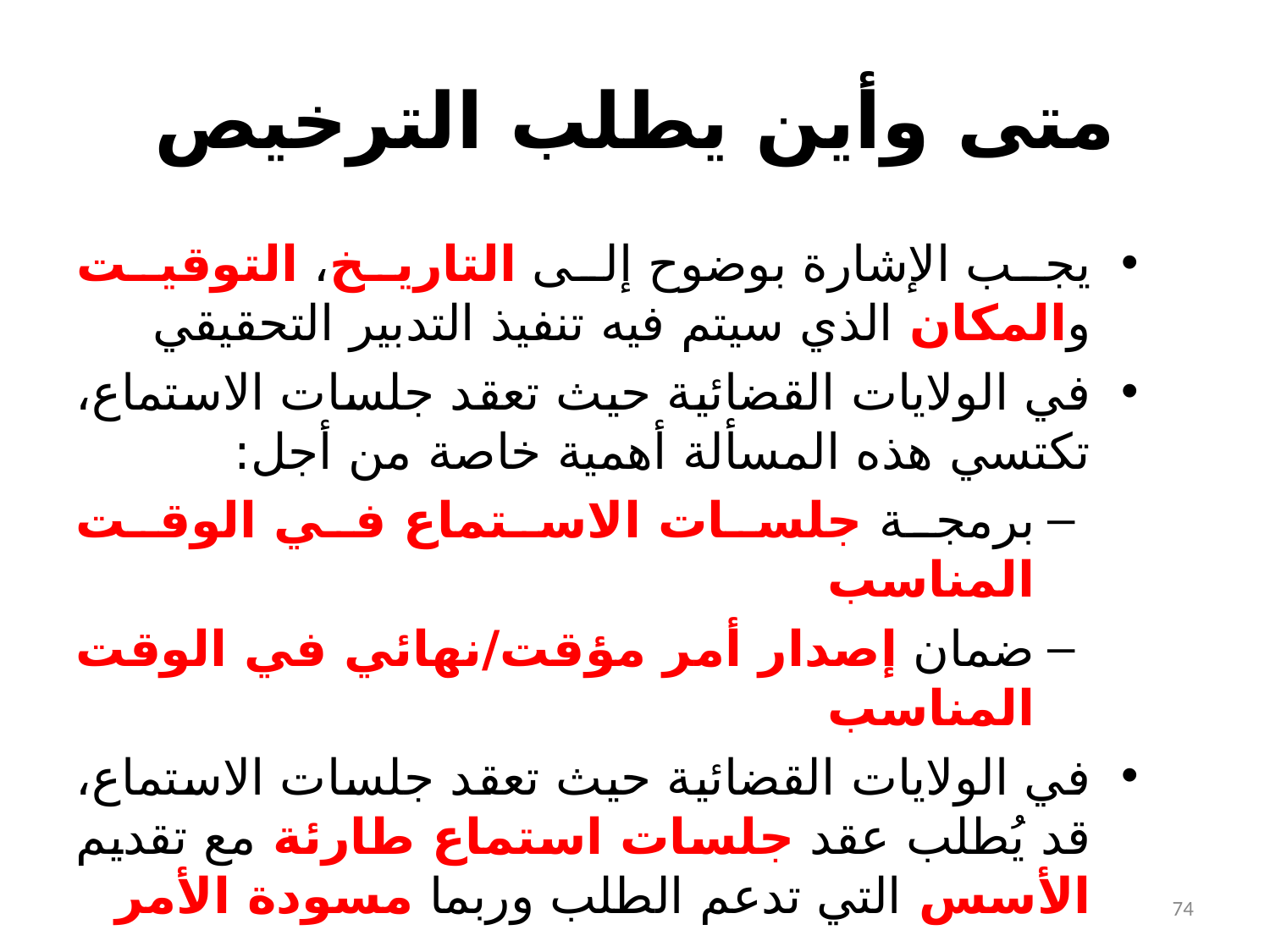

# متى وأين يطلب الترخيص
يجب الإشارة بوضوح إلى التاريخ، التوقيت والمكان الذي سيتم فيه تنفيذ التدبير التحقيقي
في الولايات القضائية حيث تعقد جلسات الاستماع، تكتسي هذه المسألة أهمية خاصة من أجل:
برمجة جلسات الاستماع في الوقت المناسب
ضمان إصدار أمر مؤقت/نهائي في الوقت المناسب
في الولايات القضائية حيث تعقد جلسات الاستماع، قد يُطلب عقد جلسات استماع طارئة مع تقديم الأسس التي تدعم الطلب وربما مسودة الأمر
74